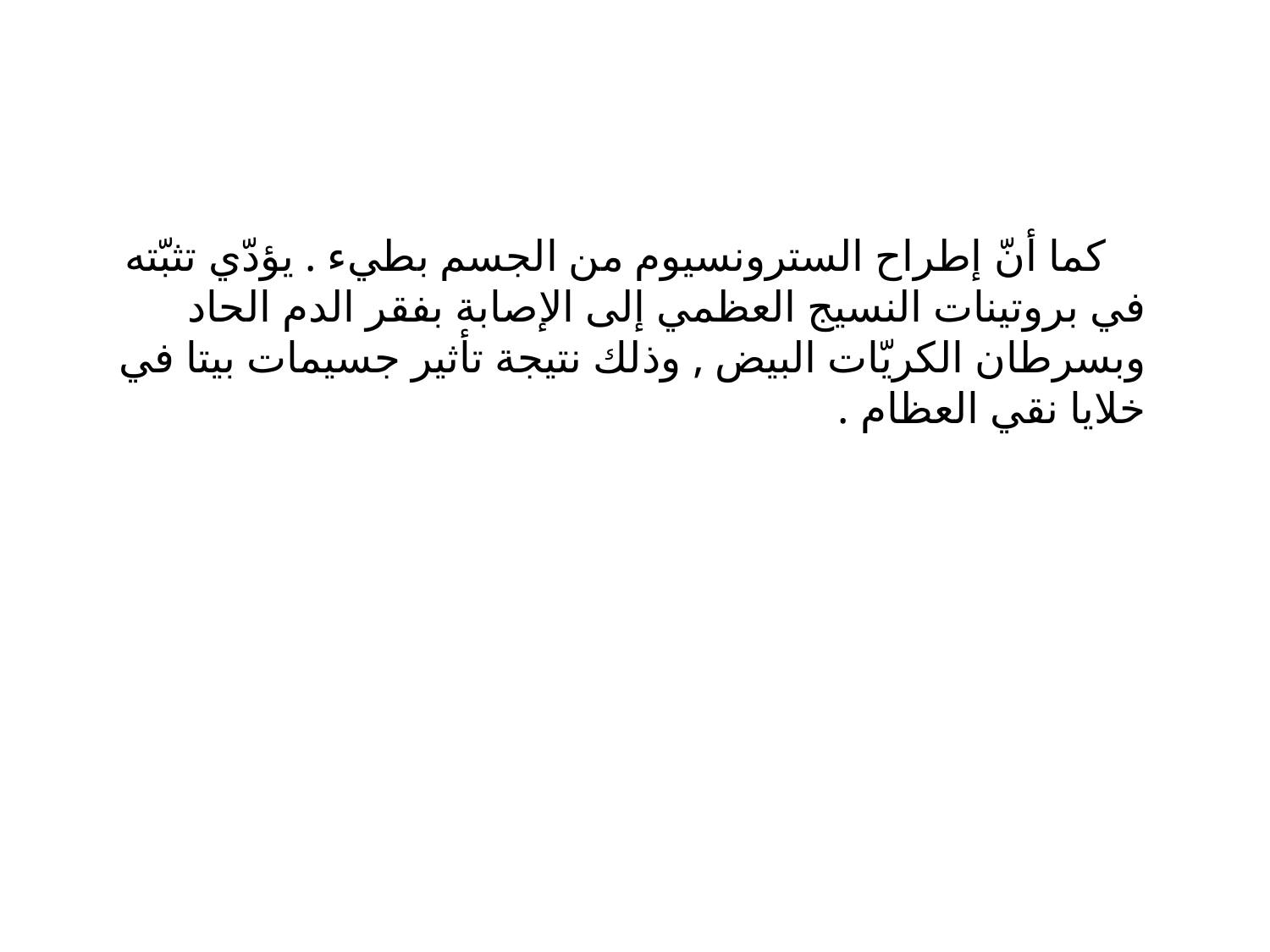

#
        كما أنّ إطراح السترونسيوم من الجسم بطيء . يؤدّي تثبّته في بروتينات النسيج العظمي إلى الإصابة بفقر الدم الحاد وبسرطان الكريّات البيض , وذلك نتيجة تأثير جسيمات بيتا في خلايا نقي العظام .